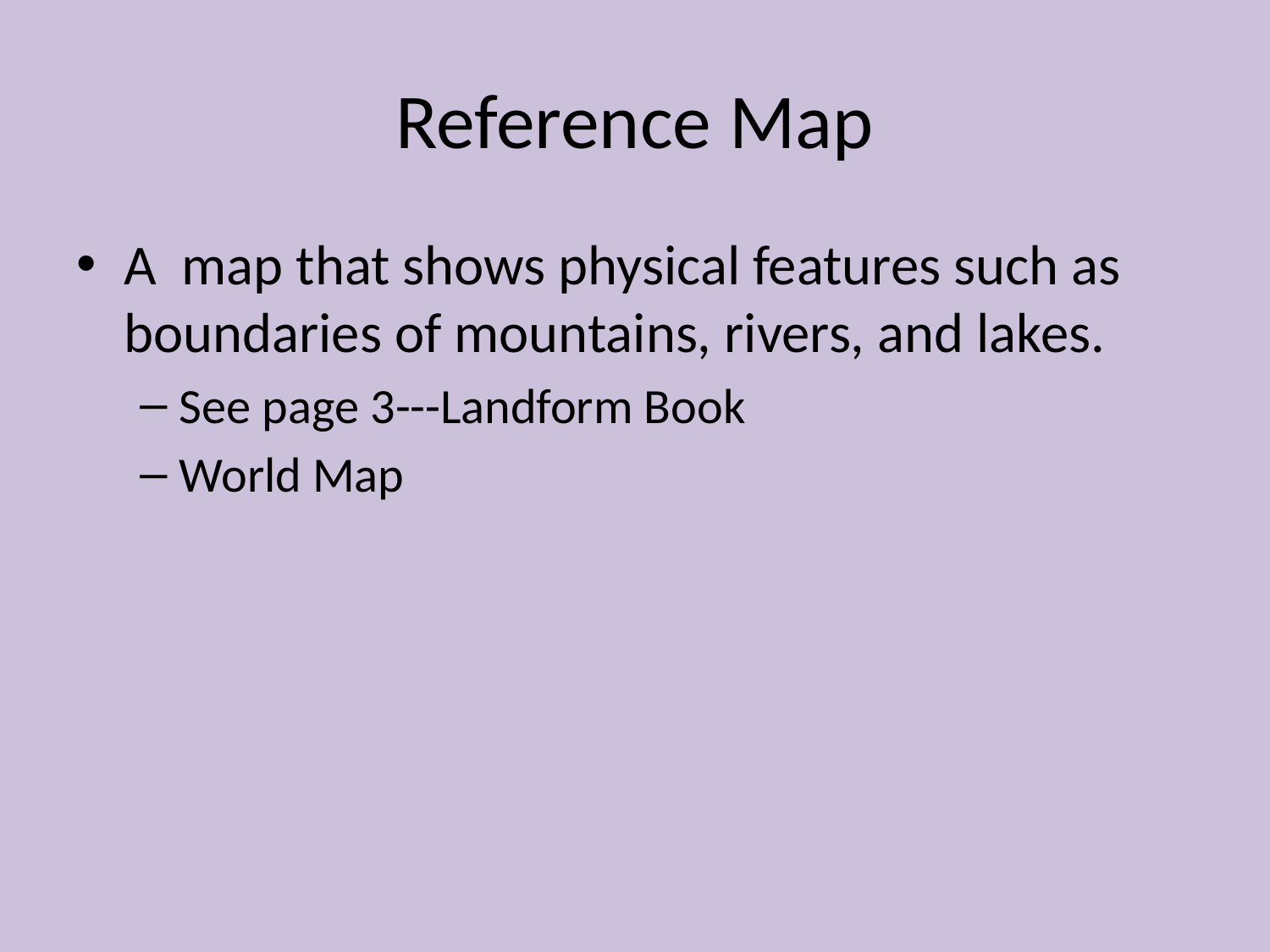

# Reference Map
A  map that shows physical features such as boundaries of mountains, rivers, and lakes.
See page 3---Landform Book
World Map